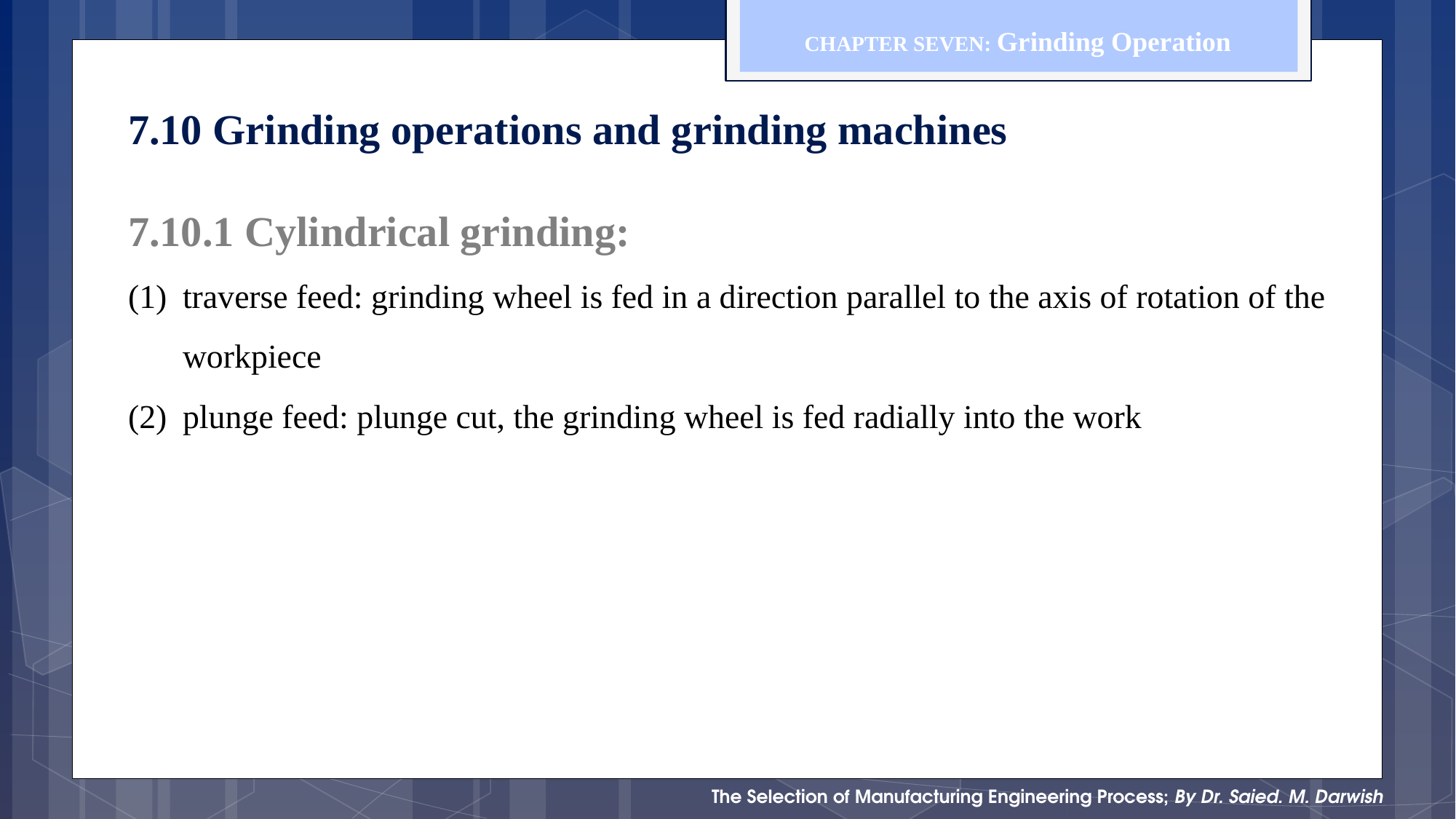

CHAPTER SEVEN: Grinding Operation
7.10 Grinding operations and grinding machines
7.10.1 Cylindrical grinding:
traverse feed: grinding wheel is fed in a direction parallel to the axis of rotation of the workpiece
plunge feed: plunge cut, the grinding wheel is fed radially into the work